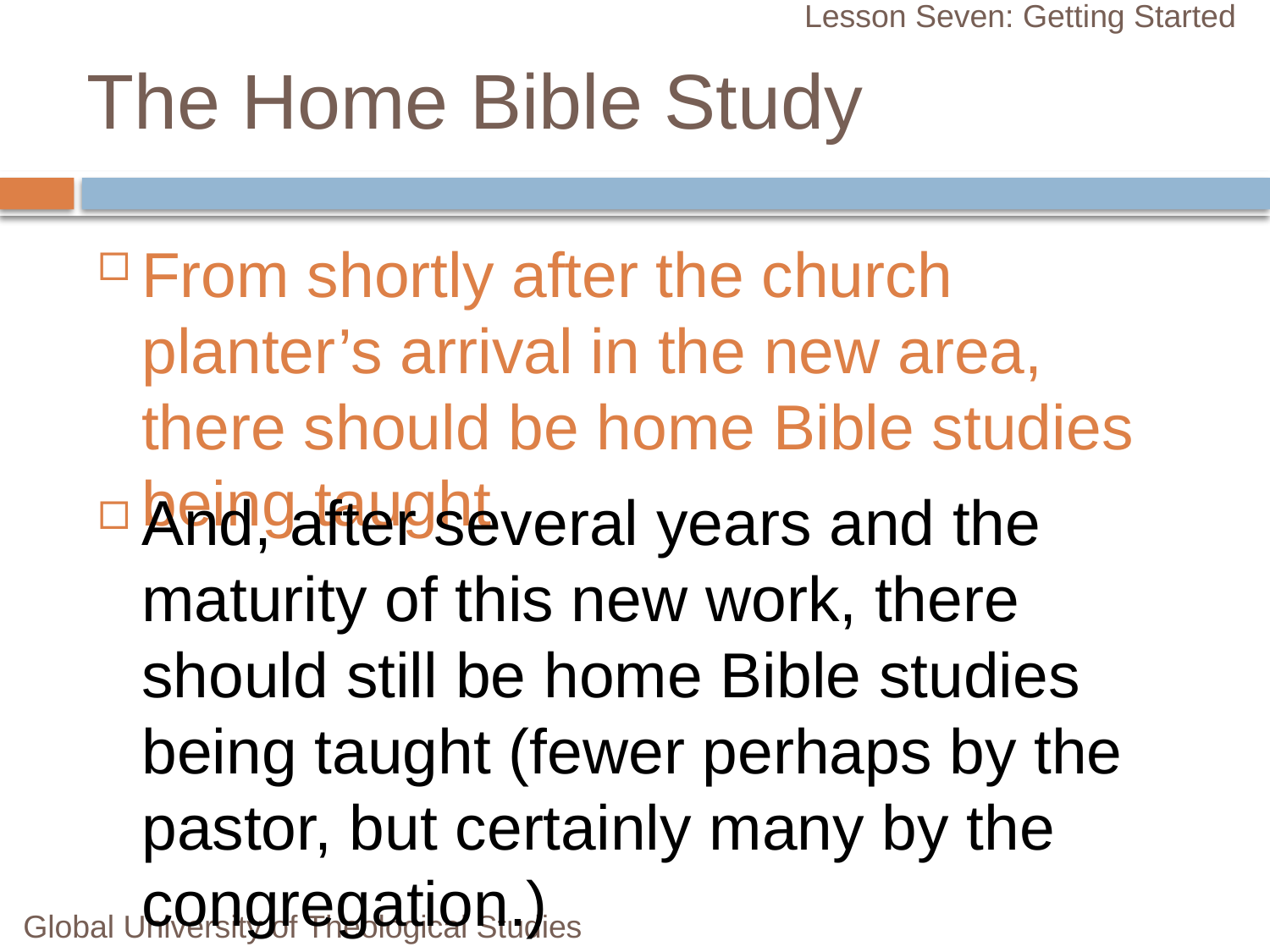

Lesson Seven: Getting Started
# The Home Bible Study
From shortly after the church planter’s arrival in the new area, there should be home Bible studies being taught
And, after several years and the maturity of this new work, there should still be home Bible studies being taught (fewer perhaps by the pastor, but certainly many by the congregation.)
Global University of Theological Studies